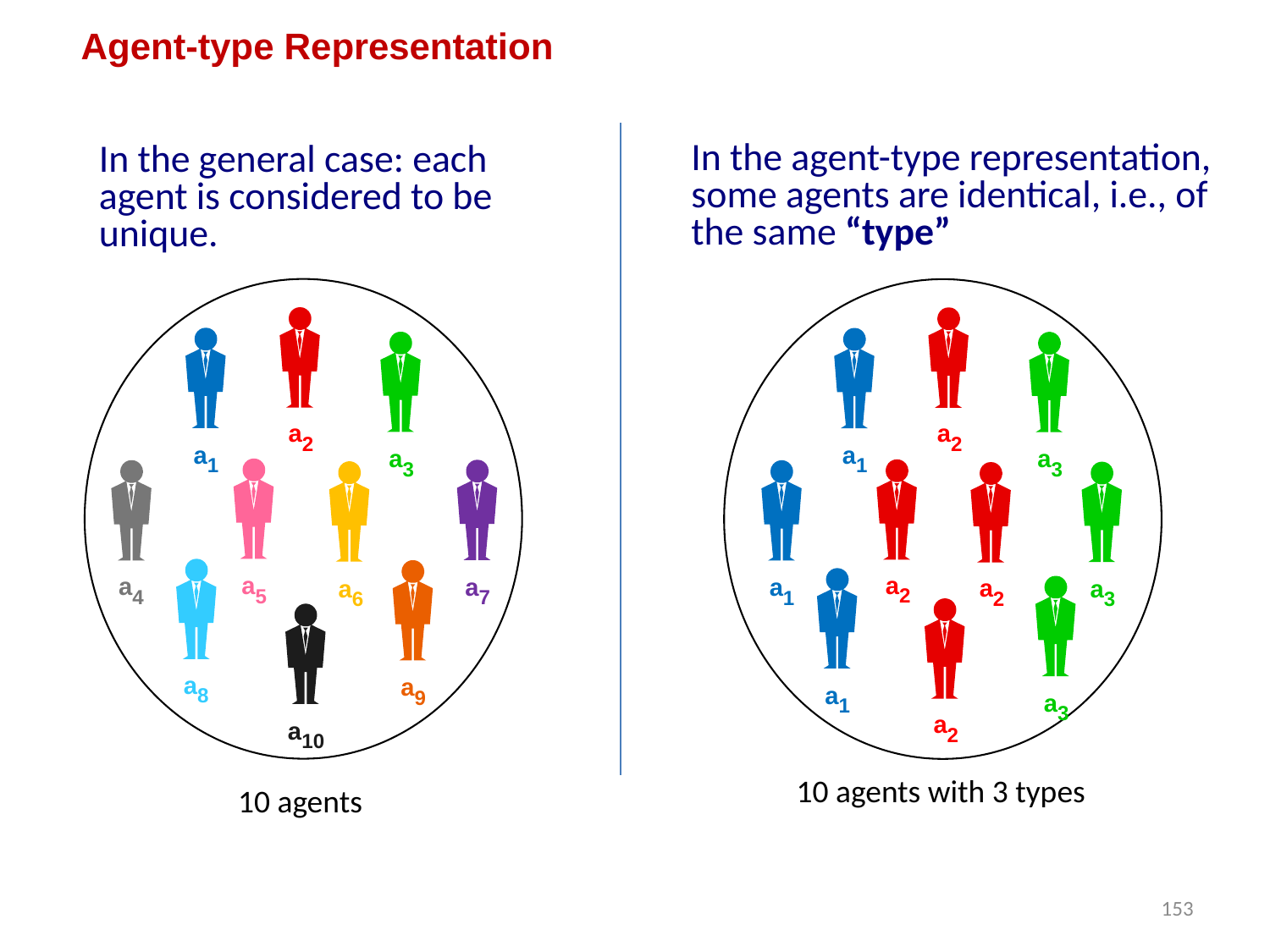

Agent-type Representation
In the agent-type representation, some agents are identical, i.e., of the same “type”

a2

a1

a3

a2

a1

a3

a2

a1

a3

a2
10 agents with 3 types
In the general case: each agent is considered to be unique.

a2

a1

a3

a5

a7

a4

a6

a8

a9

a10
10 agents
153